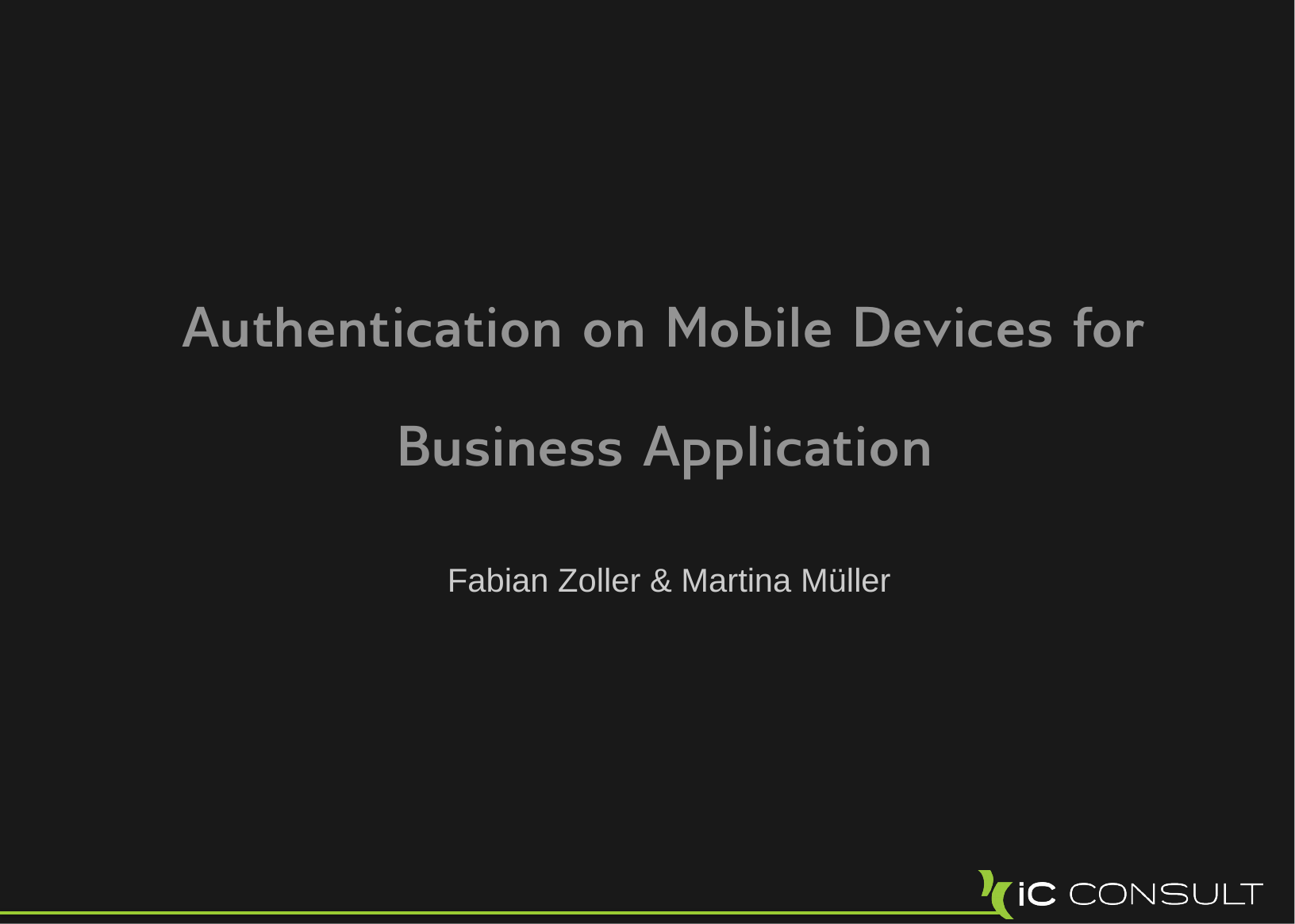

# Authentication on Mobile Devices for Business Application
Fabian Zoller & Martina Müller